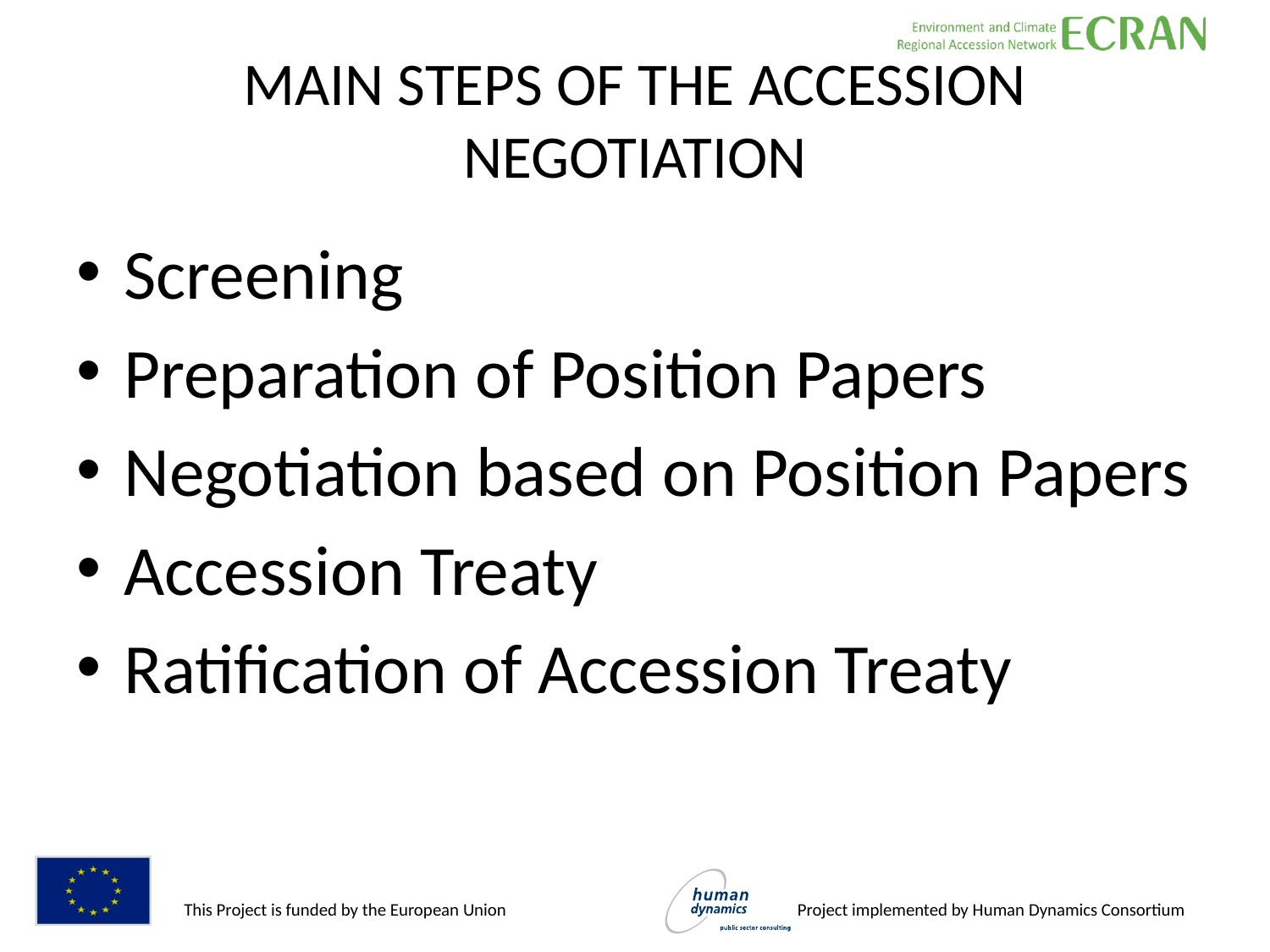

# MAIN STEPS OF THE ACCESSION NEGOTIATION
Screening
Preparation of Position Papers
Negotiation based on Position Papers
Accession Treaty
Ratification of Accession Treaty